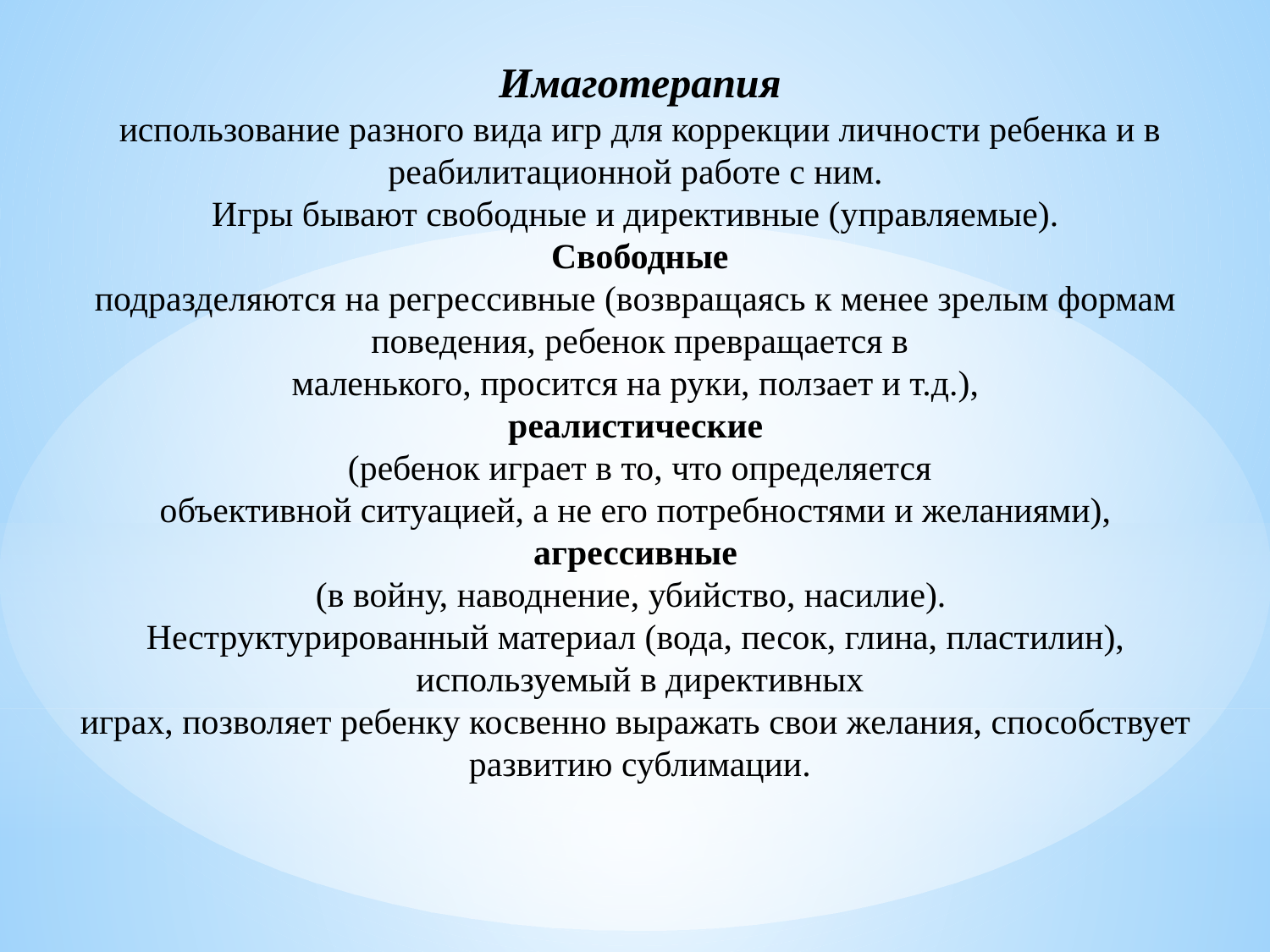

Имаготерапия использование разного вида игр для коррекции личности ребенка и в реабилитационной работе с ним.
Игры бывают свободные и директивные (управляемые).
Свободные подразделяются на регрессивные (возвращаясь к менее зрелым формам
поведения, ребенок превращается в маленького, просится на руки, ползает и т.д.),
реалистические
(ребенок играет в то, что определяется объективной ситуацией, а не его потребностями и желаниями),
агрессивные
(в войну, наводнение, убийство, насилие).
Неструктурированный материал (вода, песок, глина, пластилин),
используемый в директивных играх, позволяет ребенку косвенно выражать свои желания, способствует развитию сублимации.